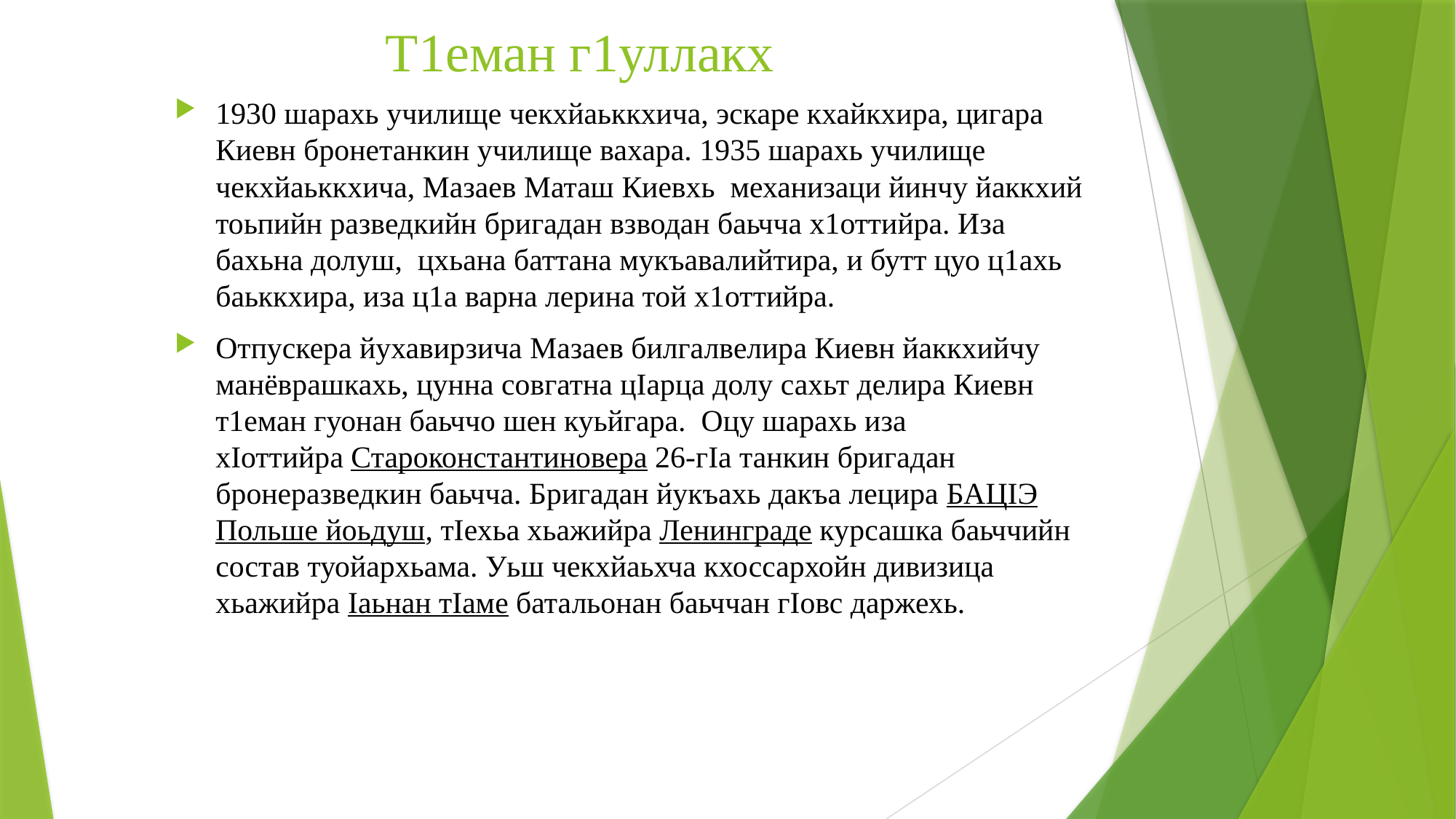

# Т1еман г1уллакх
1930 шарахь училище чекхйаьккхича, эскаре кхайкхира, цигара Киевн бронетанкин училище вахара. 1935 шарахь училище чекхйаьккхича, Мазаев Маташ Киевхь  механизаци йинчу йаккхий тоьпийн разведкийн бригадан взводан баьчча х1оттийра. Иза бахьна долуш,  цхьана баттана мукъавалийтира, и бутт цуо ц1ахь баьккхира, иза ц1а варна лерина той х1оттийра.
Отпускера йухавирзича Мазаев билгалвелира Киевн йаккхийчу манёврашкахь, цунна совгатна цӀарца долу сахьт делира Киевн т1еман гуонан баьччо шен куьйгара.  Оцу шарахь иза хӀоттийра Староконстантиновера 26-гӀа танкин бригадан бронеразведкин баьчча. Бригадан йукъахь дакъа лецира БАЦӀЭ Польше йоьдуш, тӀехьа хьажийра Ленинграде курсашка баьччийн состав туойархьама. Уьш чекхйаьхча кхоссархойн дивизица хьажийра Ӏаьнан тӀаме батальонан баьччан гӀовс даржехь.